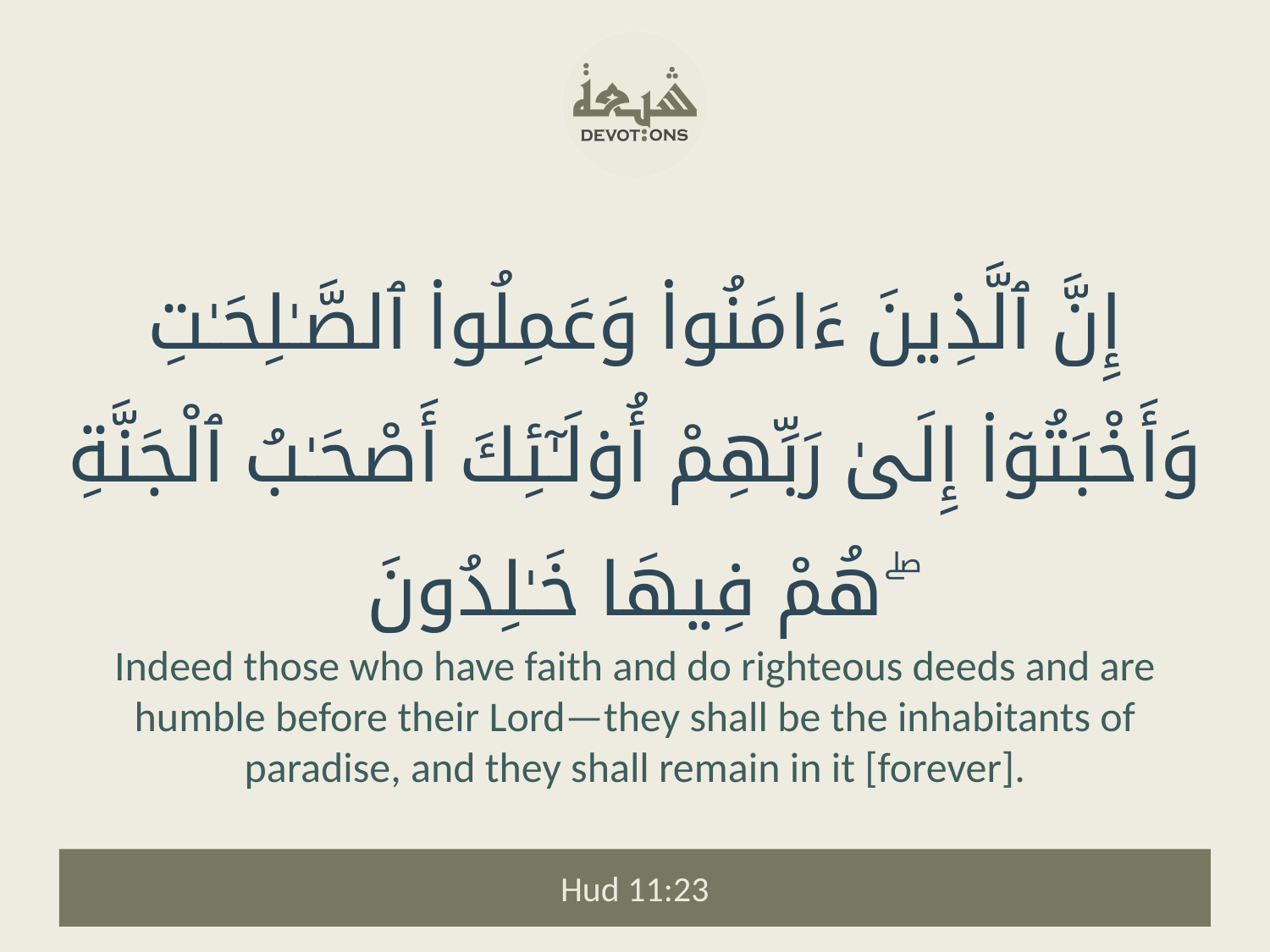

إِنَّ ٱلَّذِينَ ءَامَنُوا۟ وَعَمِلُوا۟ ٱلصَّـٰلِحَـٰتِ وَأَخْبَتُوٓا۟ إِلَىٰ رَبِّهِمْ أُو۟لَـٰٓئِكَ أَصْحَـٰبُ ٱلْجَنَّةِ ۖ هُمْ فِيهَا خَـٰلِدُونَ
Indeed those who have faith and do righteous deeds and are humble before their Lord—they shall be the inhabitants of paradise, and they shall remain in it [forever].
Hud 11:23